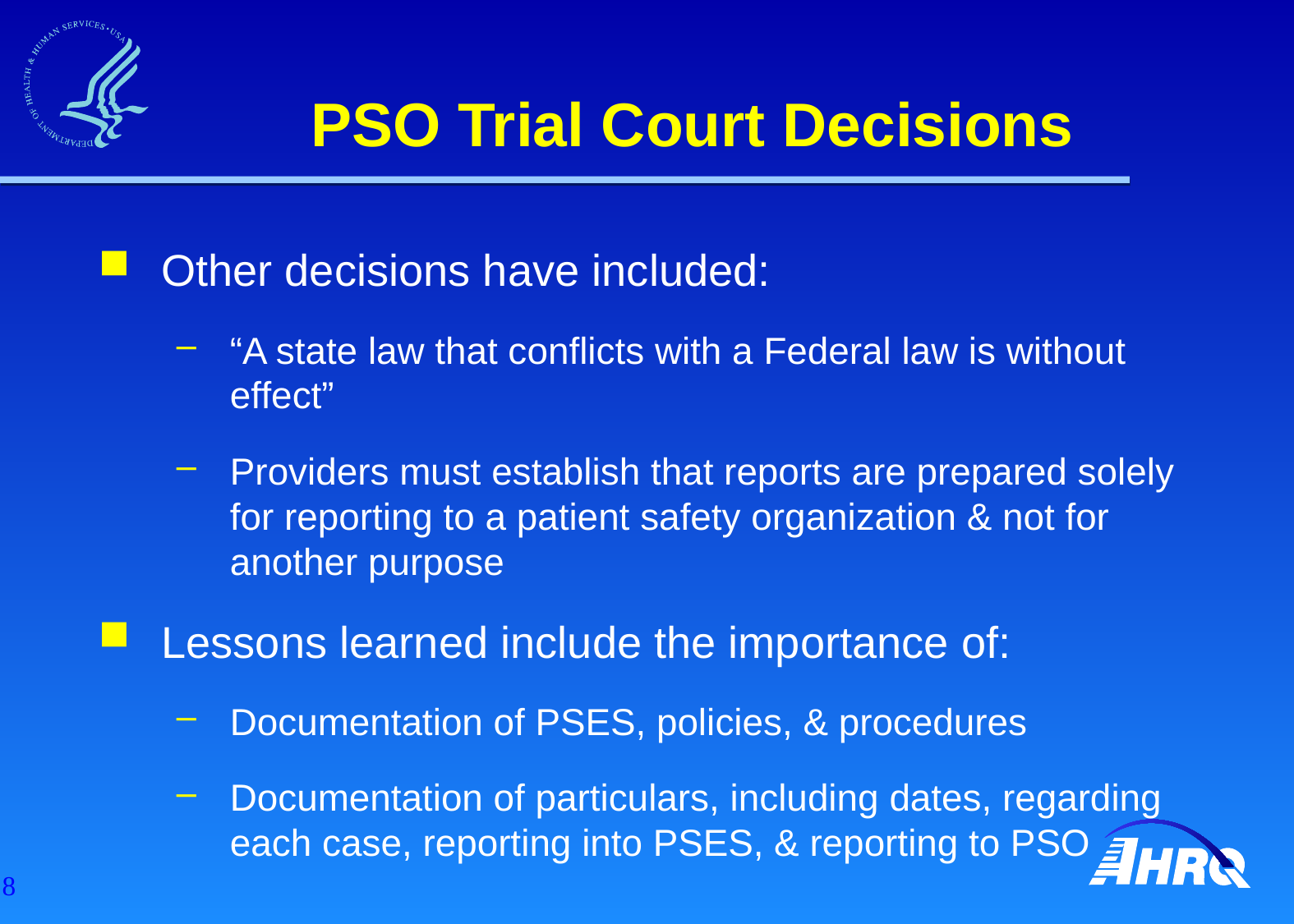

# PSO Trial Court Decisions
Other decisions have included:
“A state law that conflicts with a Federal law is without effect”
Providers must establish that reports are prepared solely for reporting to a patient safety organization & not for another purpose
Lessons learned include the importance of:
Documentation of PSES, policies, & procedures
Documentation of particulars, including dates, regarding each case, reporting into PSES, & reporting to PSO